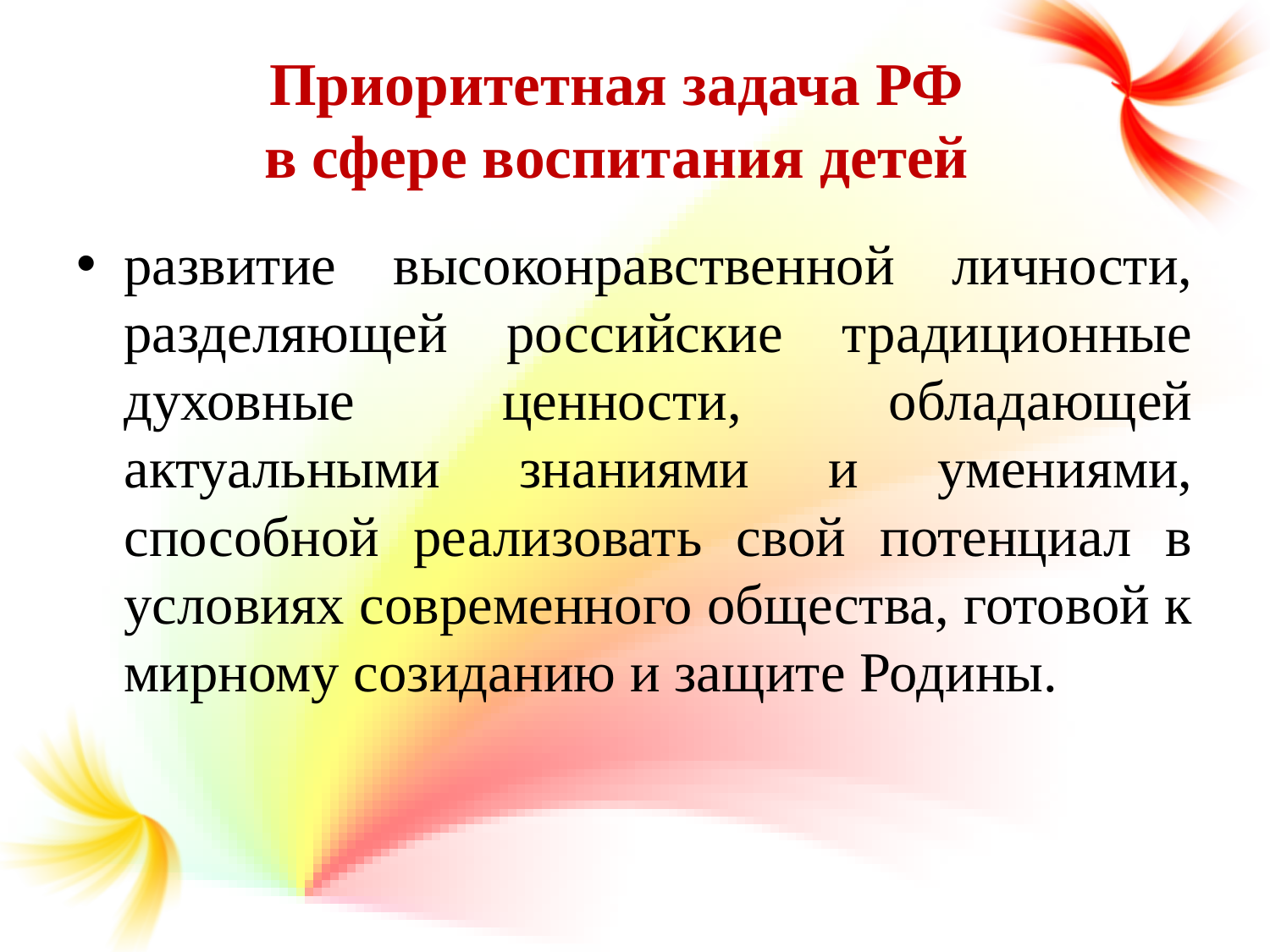

# Приоритетная задача РФ в сфере воспитания детей
развитие высоконравственной личности, разделяющей российские традиционные духовные ценности, обладающей актуальными знаниями и умениями, способной реализовать свой потенциал в условиях современного общества, готовой к мирному созиданию и защите Родины.